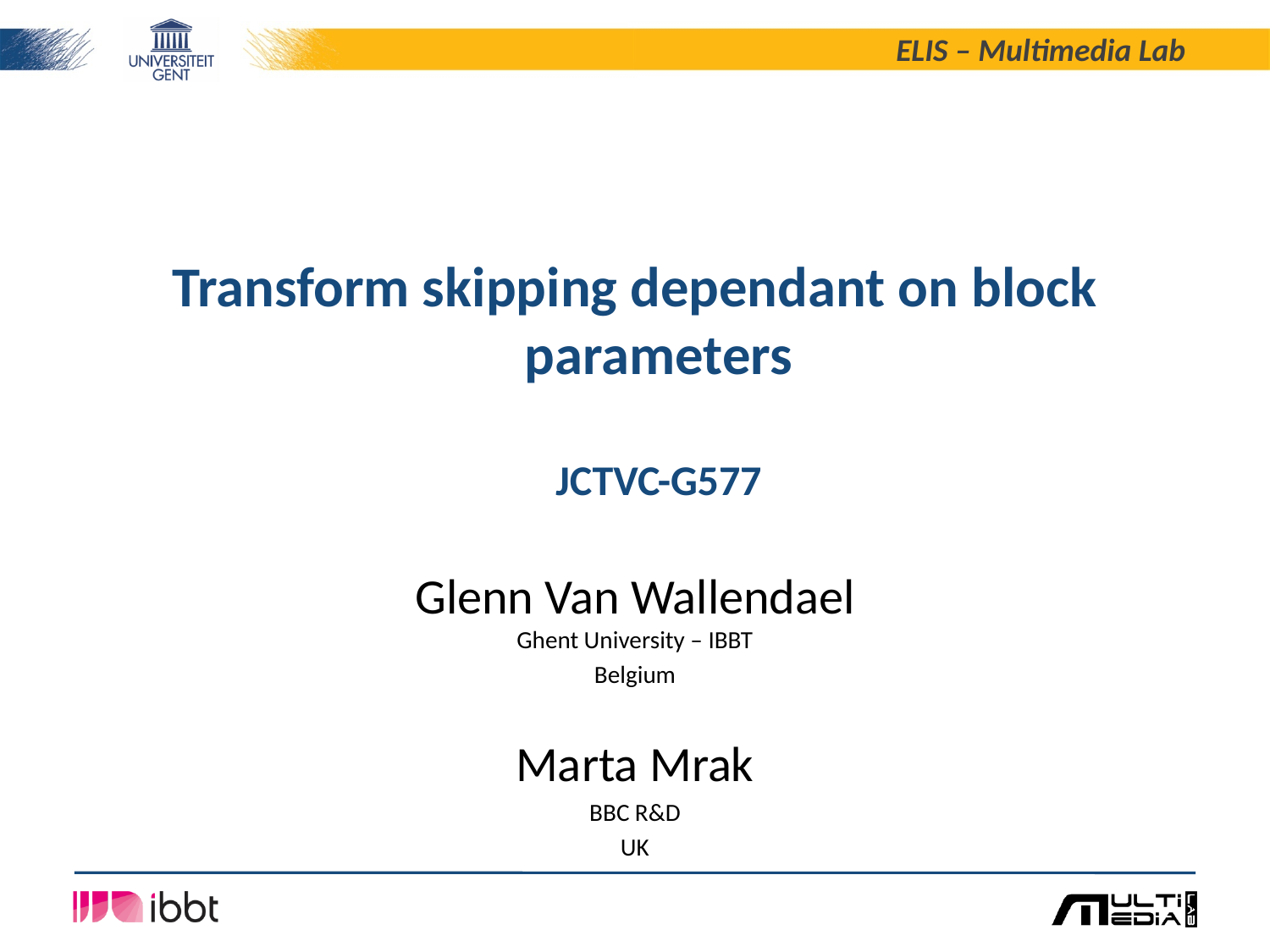

Transform skipping dependant on block parameters
JCTVC-G577
Glenn Van Wallendael
Ghent University – IBBT
Belgium

Marta Mrak
BBC R&D
UK